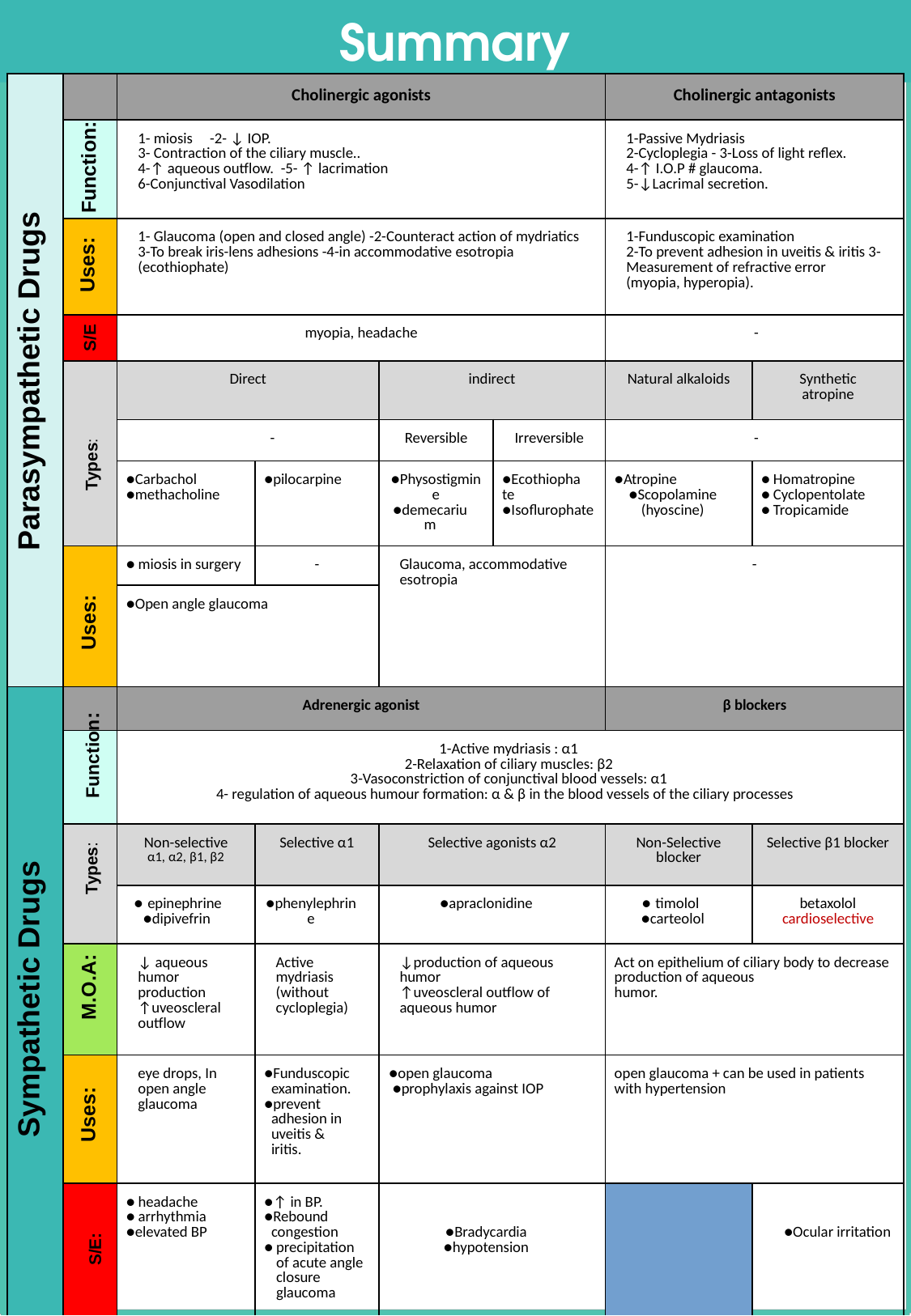

Summary
|  |  | Cholinergic agonists |  |  |  |  | Cholinergic antagonists |  |
| --- | --- | --- | --- | --- | --- | --- | --- | --- |
|  |  | 1- miosis -2- ↓ IOP. 3- Contraction of the ciliary muscle.. 4-↑ aqueous outflow. -5- ↑ lacrimation 6-Conjunctival Vasodilation |  |  |  |  | 1-Passive Mydriasis 2-Cycloplegia - 3-Loss of light reflex. 4-↑ I.O.P # glaucoma. 5-↓Lacrimal secretion. |  |
|  |  | 1- Glaucoma (open and closed angle) -2-Counteract action of mydriatics 3-To break iris-lens adhesions -4-in accommodative esotropia (ecothiophate) |  |  |  |  | 1-Funduscopic examination 2-To prevent adhesion in uveitis & iritis 3-Measurement of refractive error (myopia, hyperopia). |  |
|  |  | myopia, headache |  |  |  |  | - |  |
|  |  | Direct |  | indirect |  |  | Natural alkaloids | Synthetic atropine |
|  |  | - |  | Reversible |  | Irreversible | - |  |
|  |  | Carbachol methacholine | pilocarpine | Physostigmine demecarium |  | Ecothiophate Isoflurophate | Atropine Scopolamine (hyoscine) | Homatropine Cyclopentolate Tropicamide |
|  |  | miosis in surgery | - | Glaucoma, accommodative esotropia |  |  | - |  |
|  |  | Open angle glaucoma |  |  |  |  |  |  |
|  |  | Adrenergic agonist |  |  |  |  | β blockers |  |
|  |  | 1-Active mydriasis : α1 2-Relaxation of ciliary muscles: β2 3-Vasoconstriction of conjunctival blood vessels: α1 4- regulation of aqueous humour formation: α & β in the blood vessels of the ciliary processes |  |  |  |  |  |  |
|  |  | Non-selective α1, α2, β1, β2 | Selective α1 | Selective agonists α2 |  |  | Non-Selective blocker | Selective β1 blocker |
|  |  | epinephrine dipivefrin | phenylephrine | apraclonidine |  |  | timolol carteolol | betaxolol cardioselective |
|  |  | ↓ aqueous humor production ↑uveoscleral outflow | Active mydriasis (without cycloplegia) | ↓production of aqueous humor ↑uveoscleral outflow of aqueous humor |  |  | Act on epithelium of ciliary body to decrease production of aqueous humor. |  |
|  |  | eye drops, In open angle glaucoma | Funduscopic examination. prevent adhesion in uveitis & iritis. | open glaucoma prophylaxis against IOP |  |  | open glaucoma + can be used in patients with hypertension |  |
|  |  | headache arrhythmia elevated BP | ↑ in BP. Rebound congestion precipitation of acute angle closure glaucoma | Bradycardia hypotension |  |  | Ocular irritation |  |
Function:
Uses:
S/E
Parasympathetic Drugs
Types:
Uses:
Function:
Types:
M.O.A:
Sympathetic Drugs
Uses:
S/E: